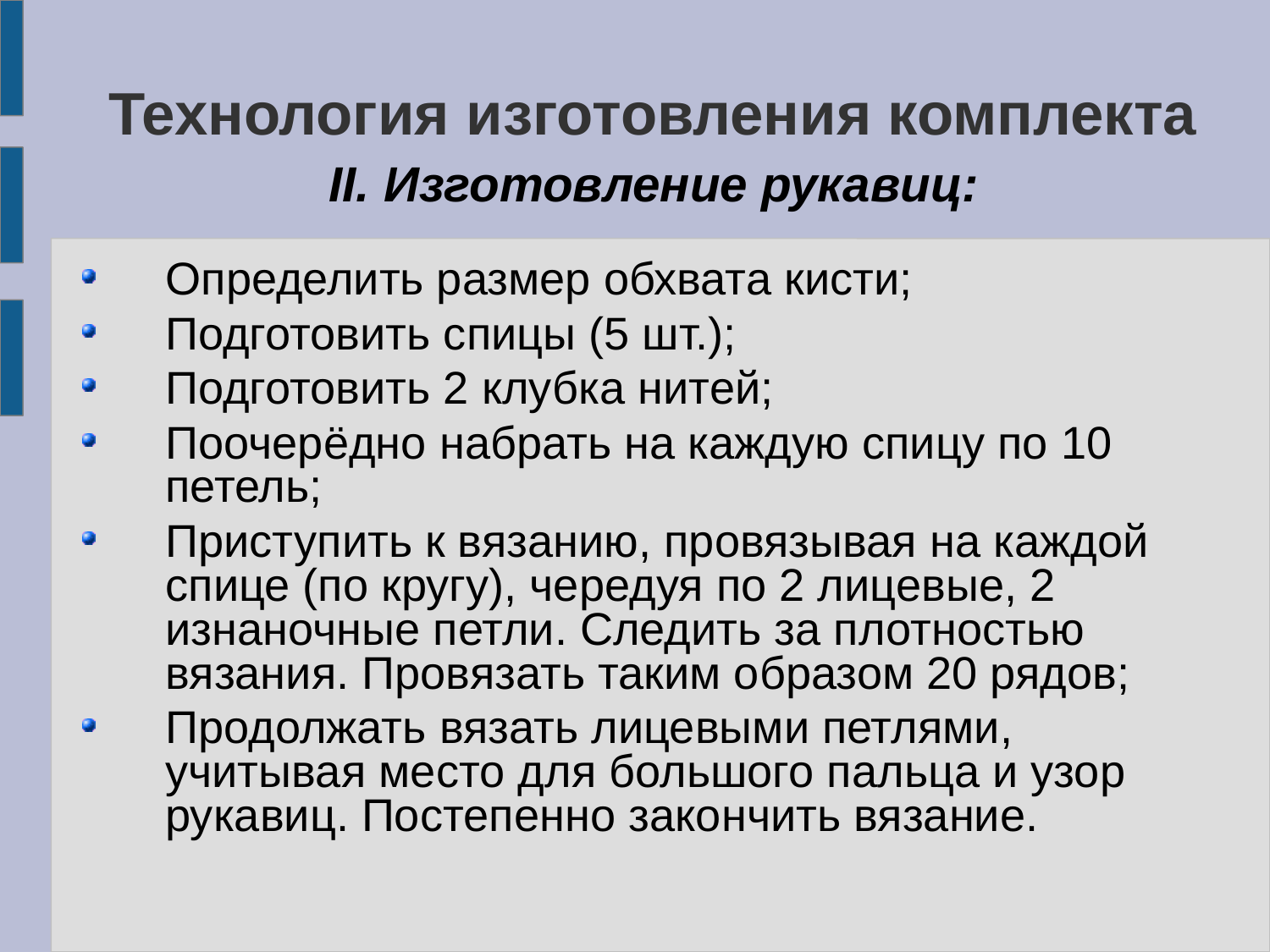

Технология изготовления комплекта
# II. Изготовление рукавиц:
Определить размер обхвата кисти;
Подготовить спицы (5 шт.);
Подготовить 2 клубка нитей;
Поочерёдно набрать на каждую спицу по 10 петель;
Приступить к вязанию, провязывая на каждой спице (по кругу), чередуя по 2 лицевые, 2 изнаночные петли. Следить за плотностью вязания. Провязать таким образом 20 рядов;
Продолжать вязать лицевыми петлями, учитывая место для большого пальца и узор рукавиц. Постепенно закончить вязание.